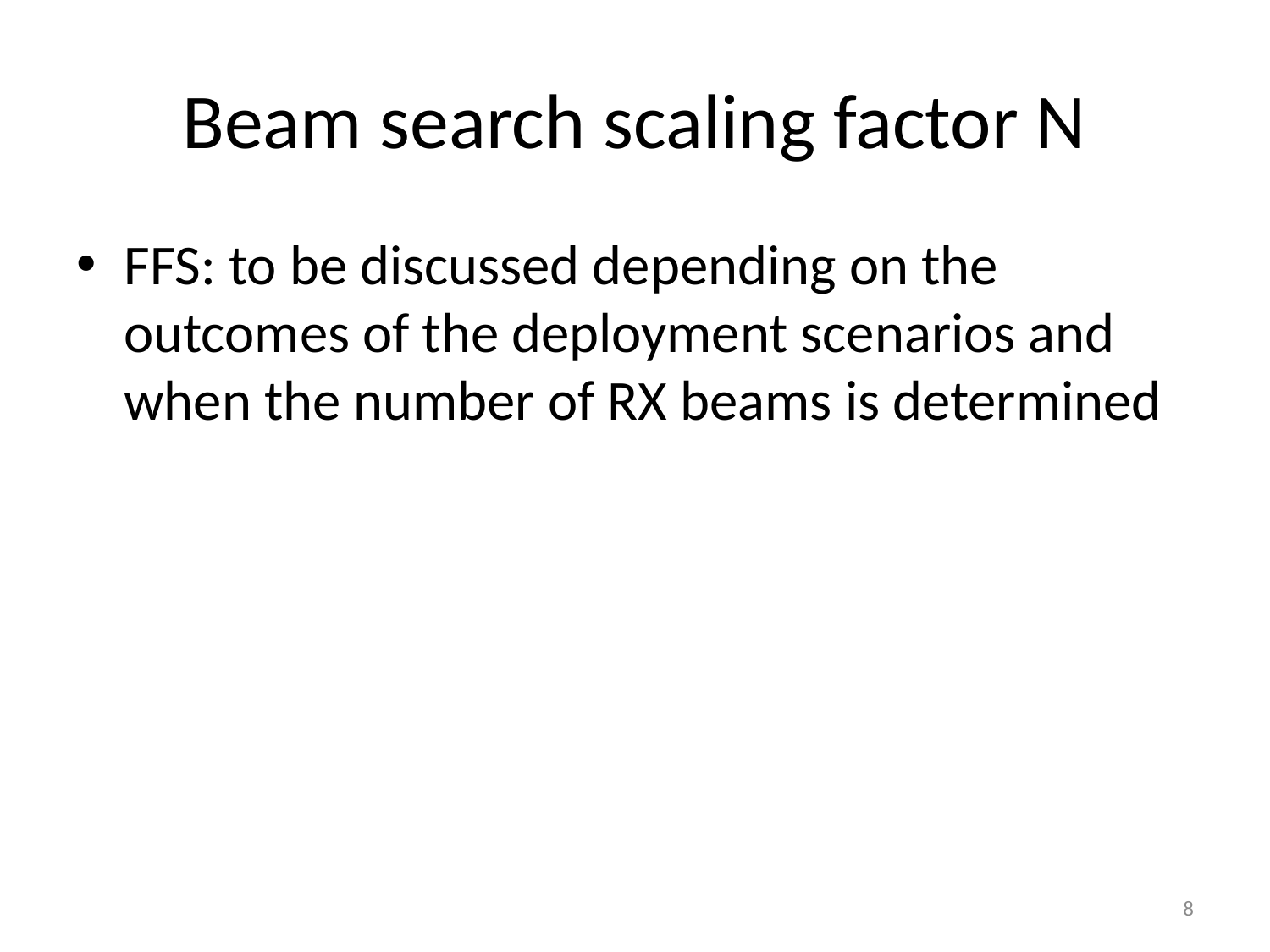

# Beam search scaling factor N
FFS: to be discussed depending on the outcomes of the deployment scenarios and when the number of RX beams is determined
8